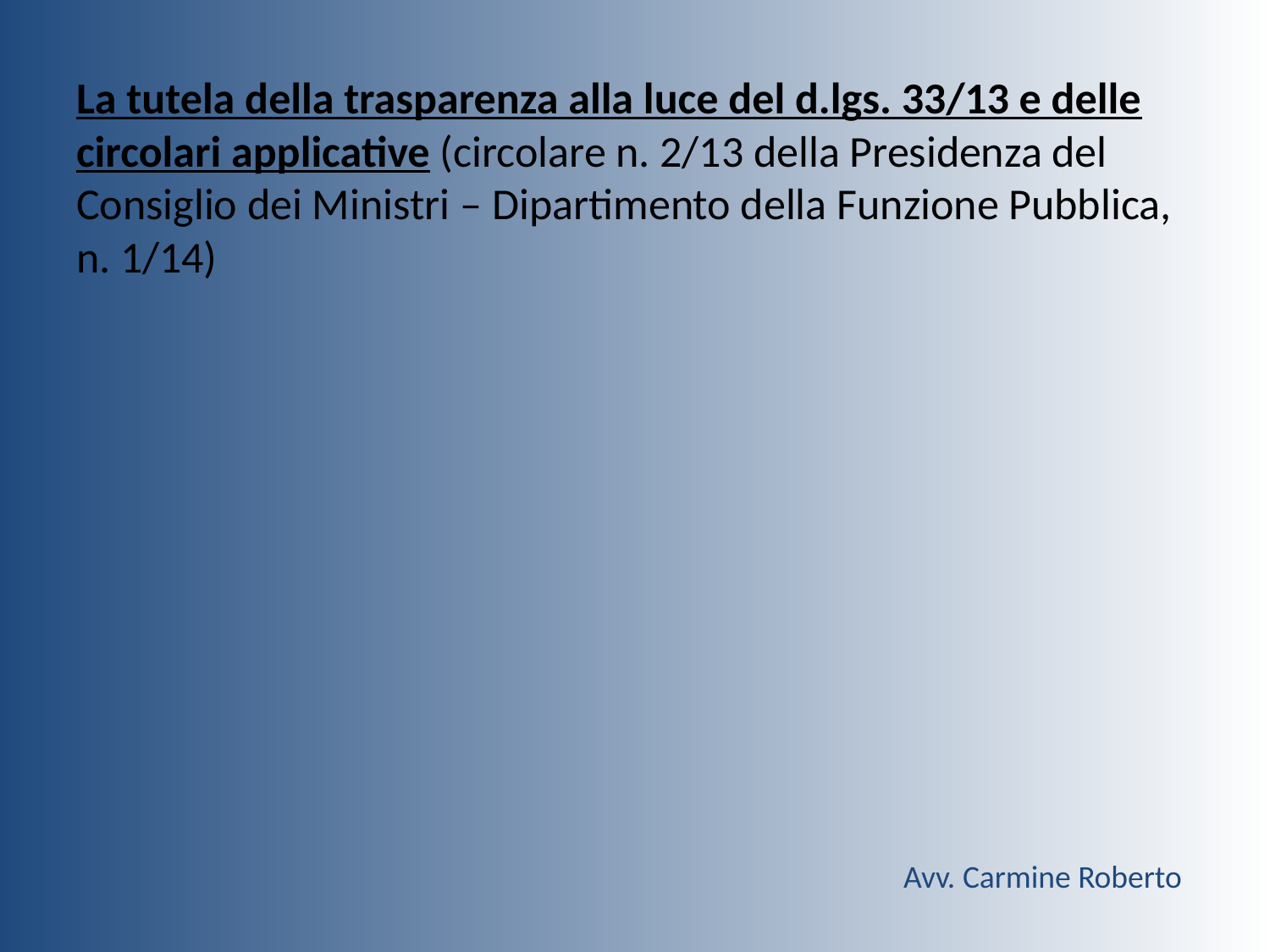

La tutela della trasparenza alla luce del d.lgs. 33/13 e delle circolari applicative (circolare n. 2/13 della Presidenza del Consiglio dei Ministri – Dipartimento della Funzione Pubblica, n. 1/14)

Avv. Carmine Roberto